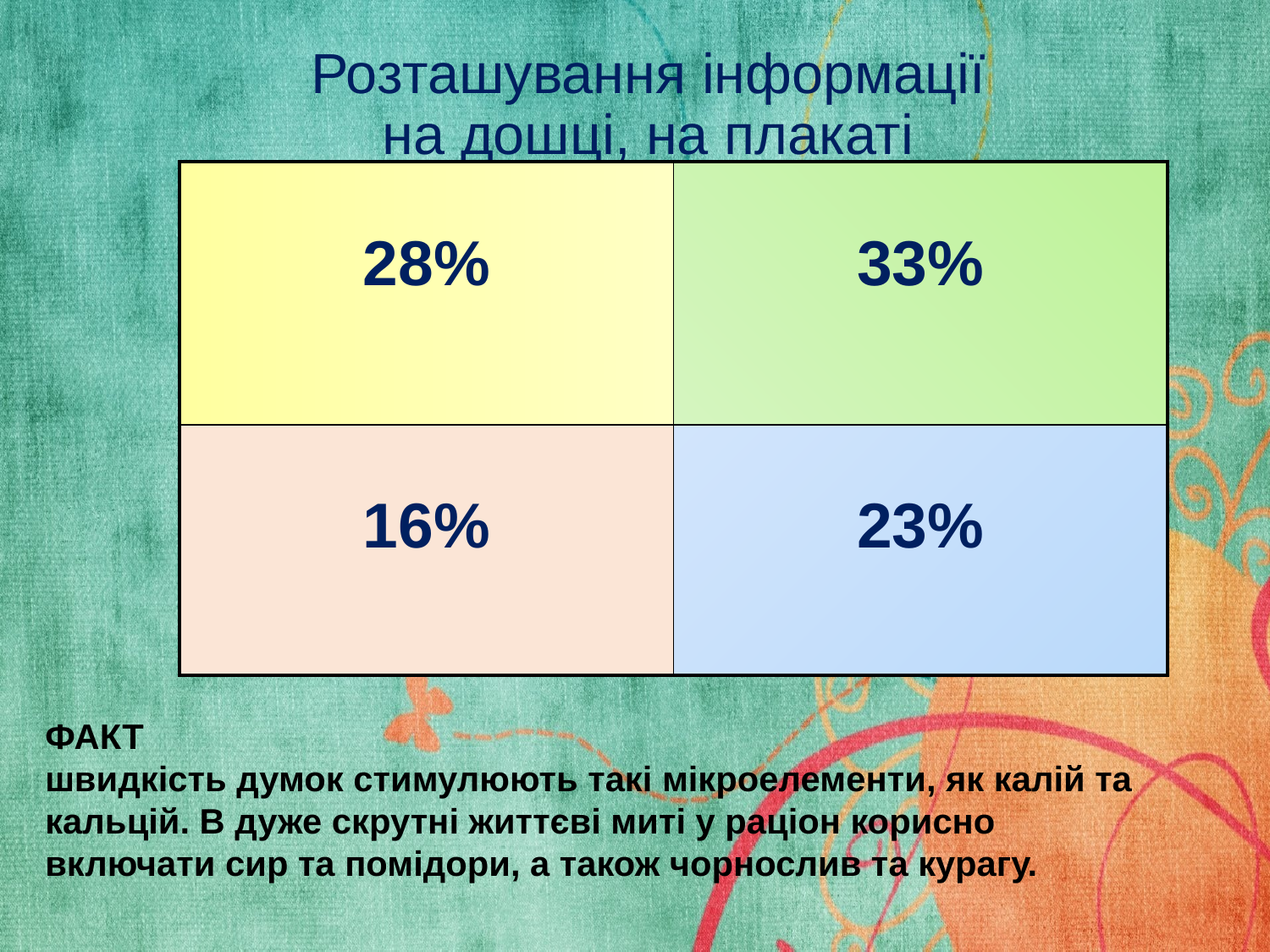

# Розташування інформації на дошці, на плакаті
| 28% | 33% |
| --- | --- |
| 16% | 23% |
ФАКТ
швидкість думок стимулюють такі мікроелементи, як калій та кальцій. В дуже скрутні життєві миті у раціон корисно включати сир та помідори, а також чорнослив та курагу.